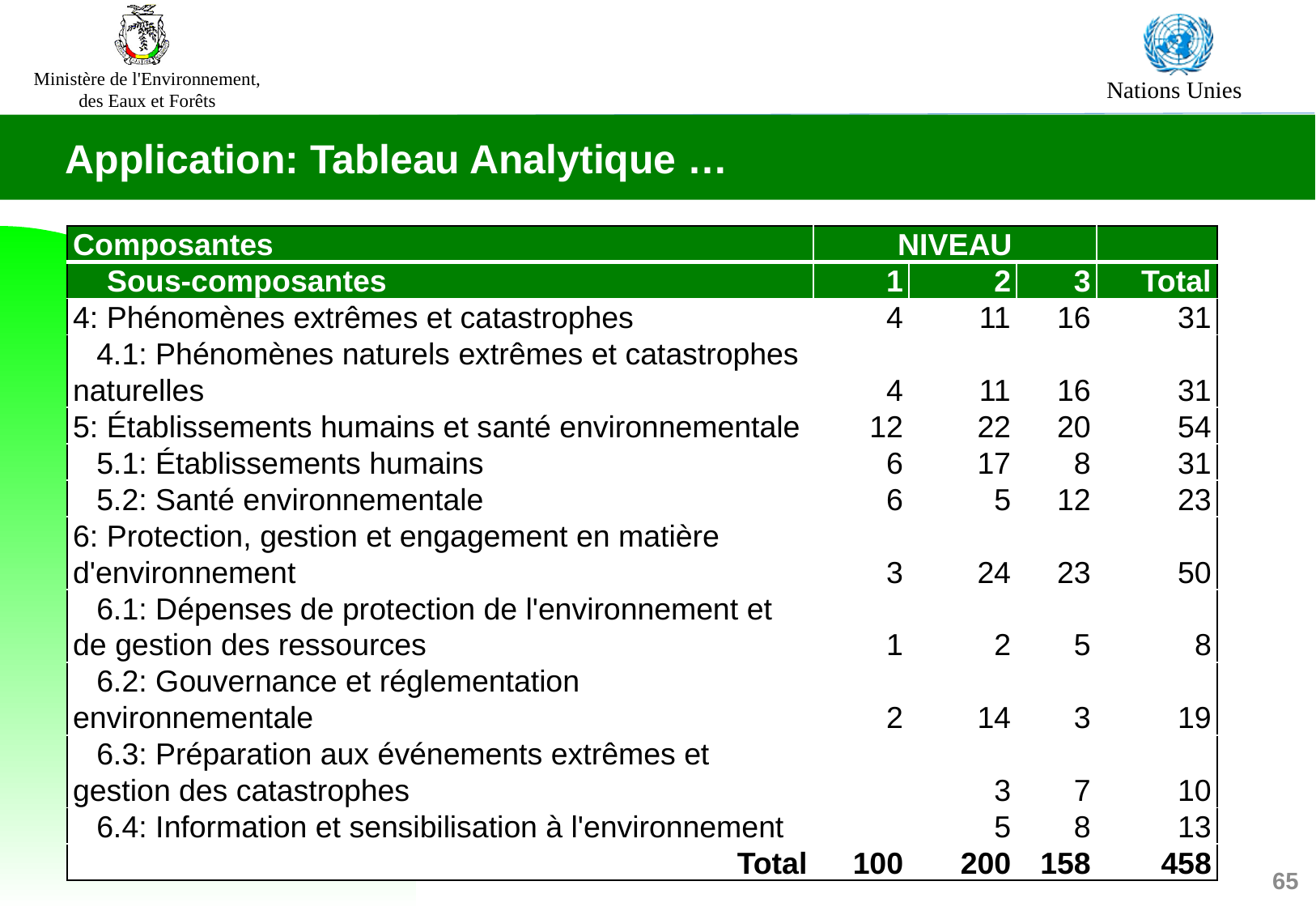

Application: Tableau Analytique …
| Composantes | NIVEAU |  |  |  |
| --- | --- | --- | --- | --- |
| Sous-composantes | 1 | 2 | 3 | Total |
| 4: Phénomènes extrêmes et catastrophes | 4 | 11 | 16 | 31 |
| 4.1: Phénomènes naturels extrêmes et catastrophes naturelles | 4 | 11 | 16 | 31 |
| 5: Établissements humains et santé environnementale | 12 | 22 | 20 | 54 |
| 5.1: Établissements humains | 6 | 17 | 8 | 31 |
| 5.2: Santé environnementale | 6 | 5 | 12 | 23 |
| 6: Protection, gestion et engagement en matière d'environnement | 3 | 24 | 23 | 50 |
| 6.1: Dépenses de protection de l'environnement et de gestion des ressources | 1 | 2 | 5 | 8 |
| 6.2: Gouvernance et réglementation environnementale | 2 | 14 | 3 | 19 |
| 6.3: Préparation aux événements extrêmes et gestion des catastrophes |  | 3 | 7 | 10 |
| 6.4: Information et sensibilisation à l'environnement |  | 5 | 8 | 13 |
| Total | 100 | 200 | 158 | 458 |
65